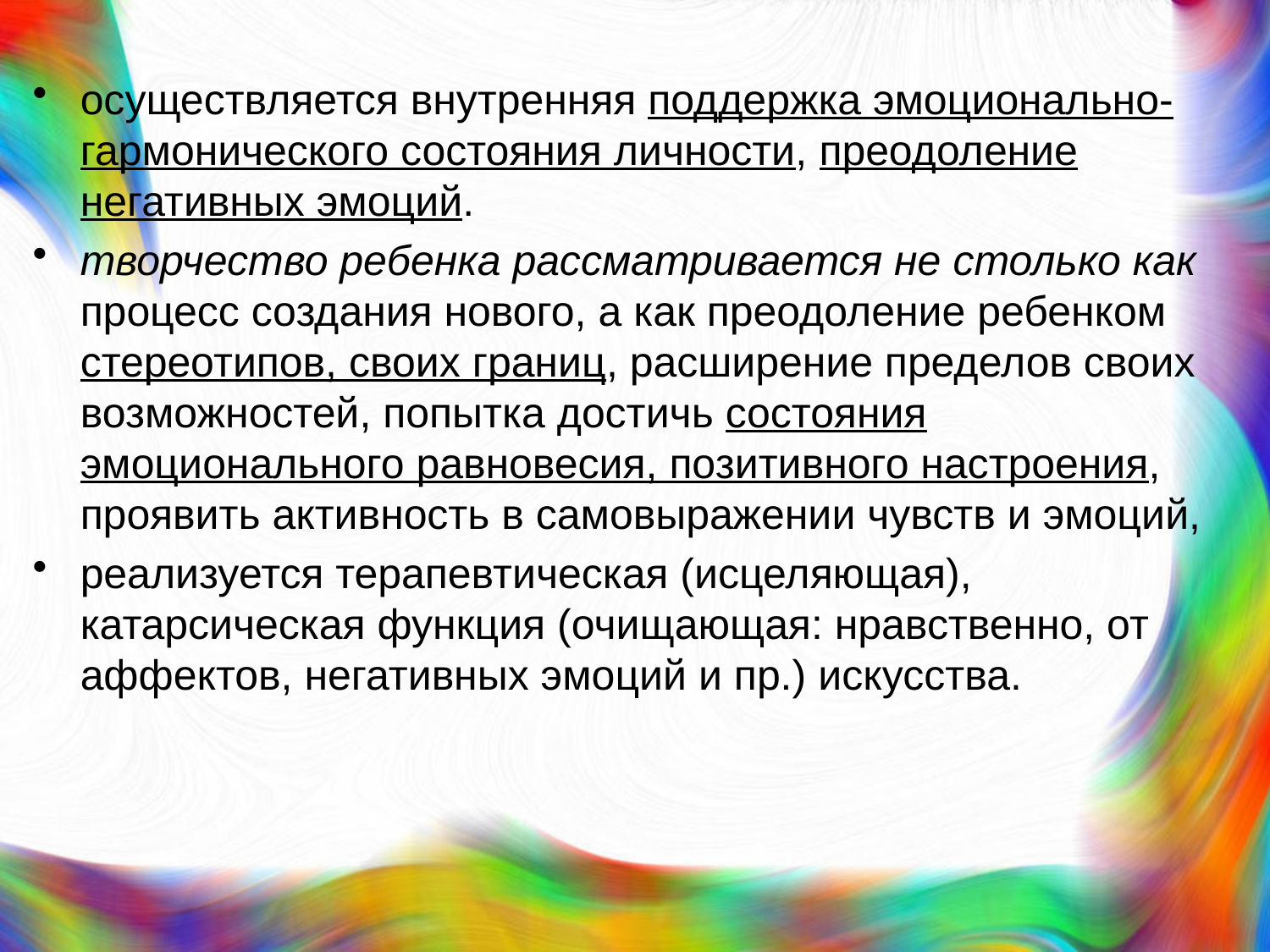

осуществляется внутренняя поддержка эмоционально-гармонического состояния личности, преодоление негативных эмоций.
творчество ребенка рассматривается не столько как процесс создания нового, а как преодоление ребенком стереотипов, своих границ, расширение пределов своих возможностей, попытка достичь состояния эмоционального равновесия, позитивного настроения, проявить активность в самовыражении чувств и эмоций,
реализуется терапевтическая (исцеляющая), катарсическая функция (очищающая: нравственно, от аффектов, негативных эмоций и пр.) искусства.